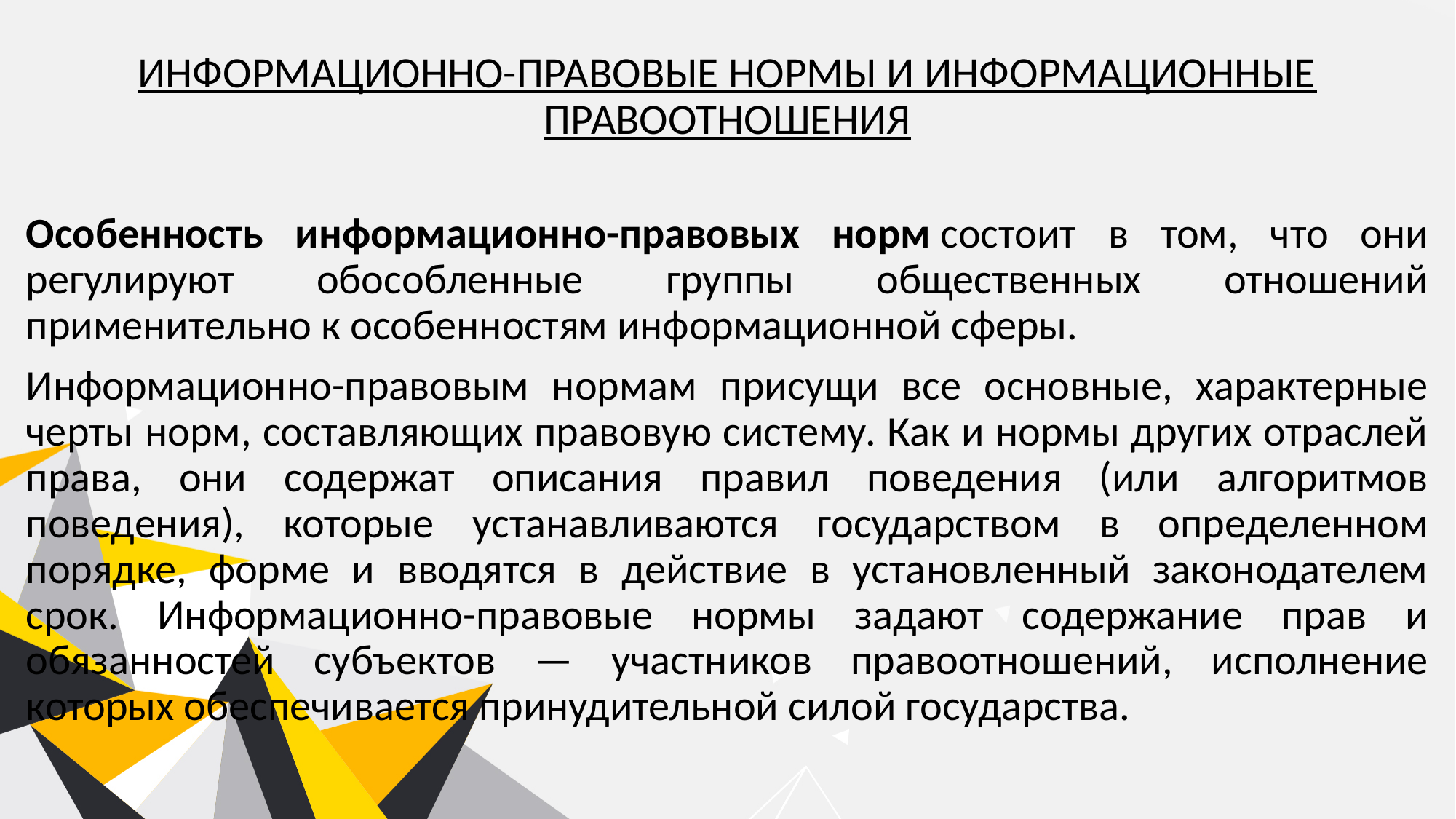

# ИНФОРМАЦИОННО-ПРАВОВЫЕ НОРМЫ И ИНФОРМАЦИОННЫЕ ПРАВООТНОШЕНИЯ
Особенность информационно-правовых норм состоит в том, что они регулируют обособленные группы общественных отношений применительно к особенностям информационной сферы.
Информационно-правовым нормам присущи все основные, характерные черты норм, составляющих правовую систему. Как и нормы других отраслей права, они содержат описания правил поведения (или алгоритмов поведения), которые устанавливаются государством в определенном порядке, форме и вводятся в действие в установленный законодателем срок. Информационно-правовые нормы задают содержание прав и обязанностей субъектов — участников правоотношений, исполнение которых обеспечивается принудительной силой государства.